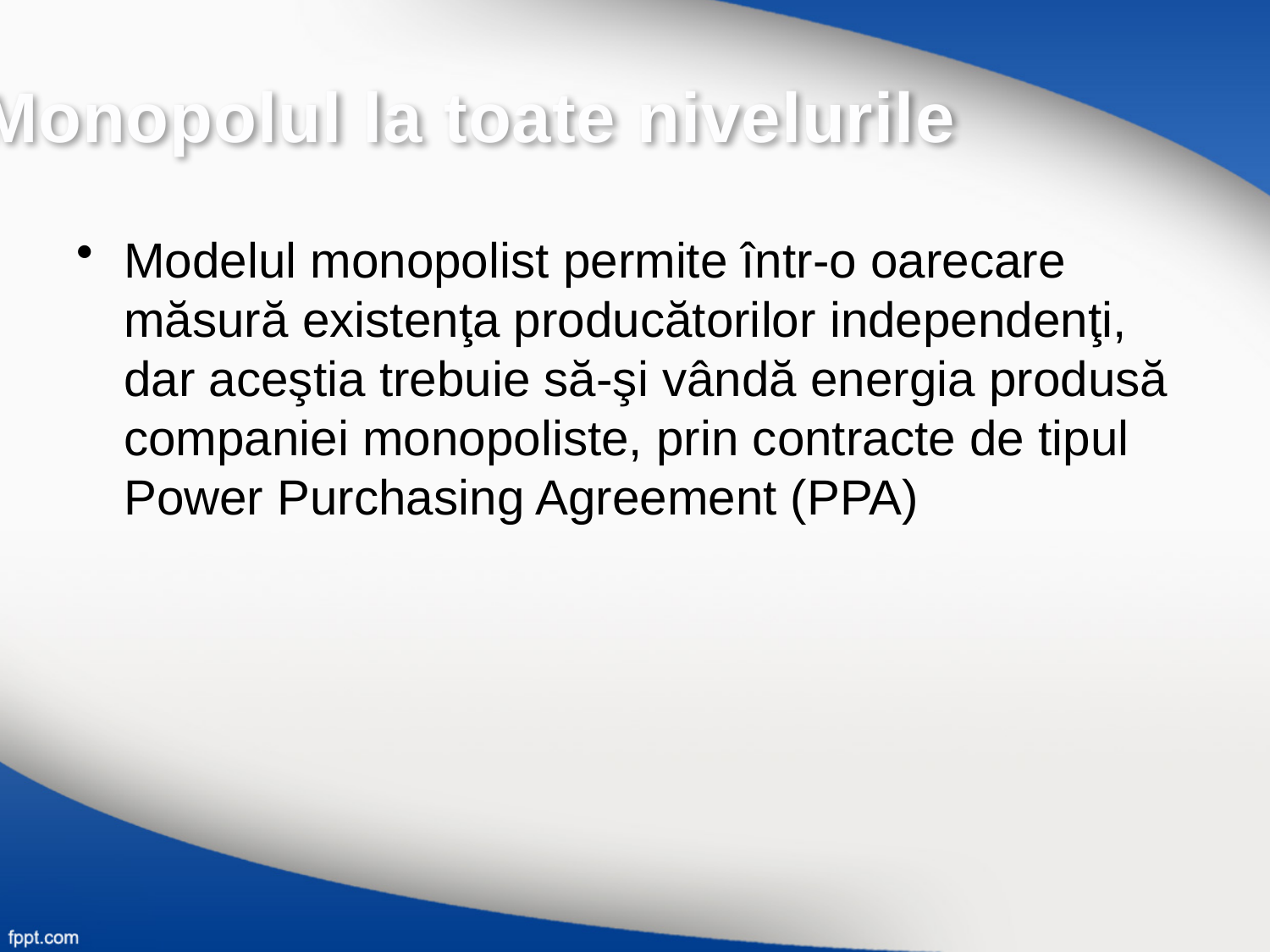

Monopolul la toate nivelurile
Modelul monopolist permite într-o oarecare măsură existenţa producătorilor independenţi, dar aceştia trebuie să-şi vândă energia produsă companiei monopoliste, prin contracte de tipul Power Purchasing Agreement (PPA)